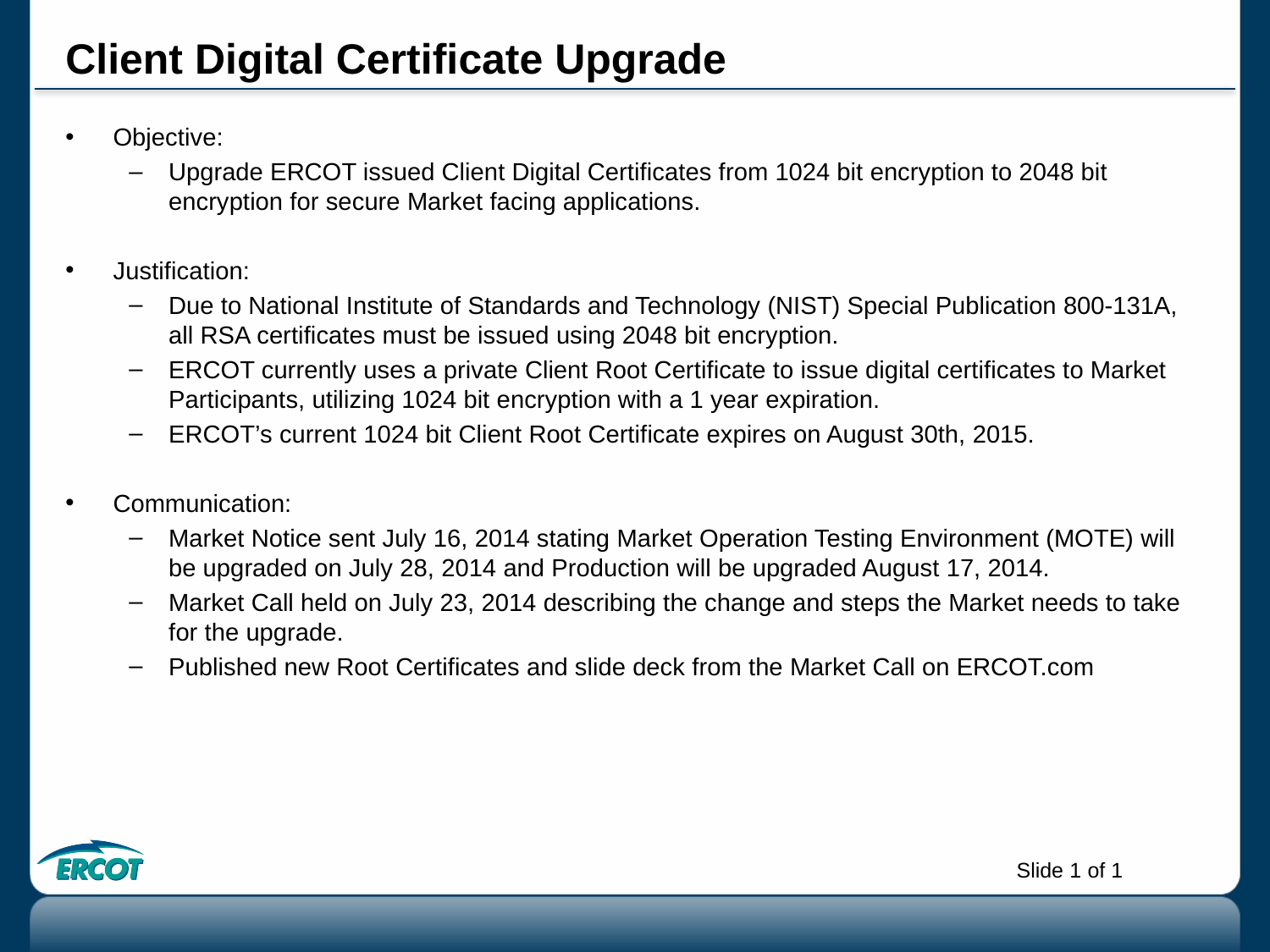

# Client Digital Certificate Upgrade
Objective:
Upgrade ERCOT issued Client Digital Certificates from 1024 bit encryption to 2048 bit encryption for secure Market facing applications.

Justification:
Due to National Institute of Standards and Technology (NIST) Special Publication 800-131A, all RSA certificates must be issued using 2048 bit encryption.
ERCOT currently uses a private Client Root Certificate to issue digital certificates to Market Participants, utilizing 1024 bit encryption with a 1 year expiration.
ERCOT’s current 1024 bit Client Root Certificate expires on August 30th, 2015.

Communication:
Market Notice sent July 16, 2014 stating Market Operation Testing Environment (MOTE) will be upgraded on July 28, 2014 and Production will be upgraded August 17, 2014.
Market Call held on July 23, 2014 describing the change and steps the Market needs to take for the upgrade.
Published new Root Certificates and slide deck from the Market Call on ERCOT.com